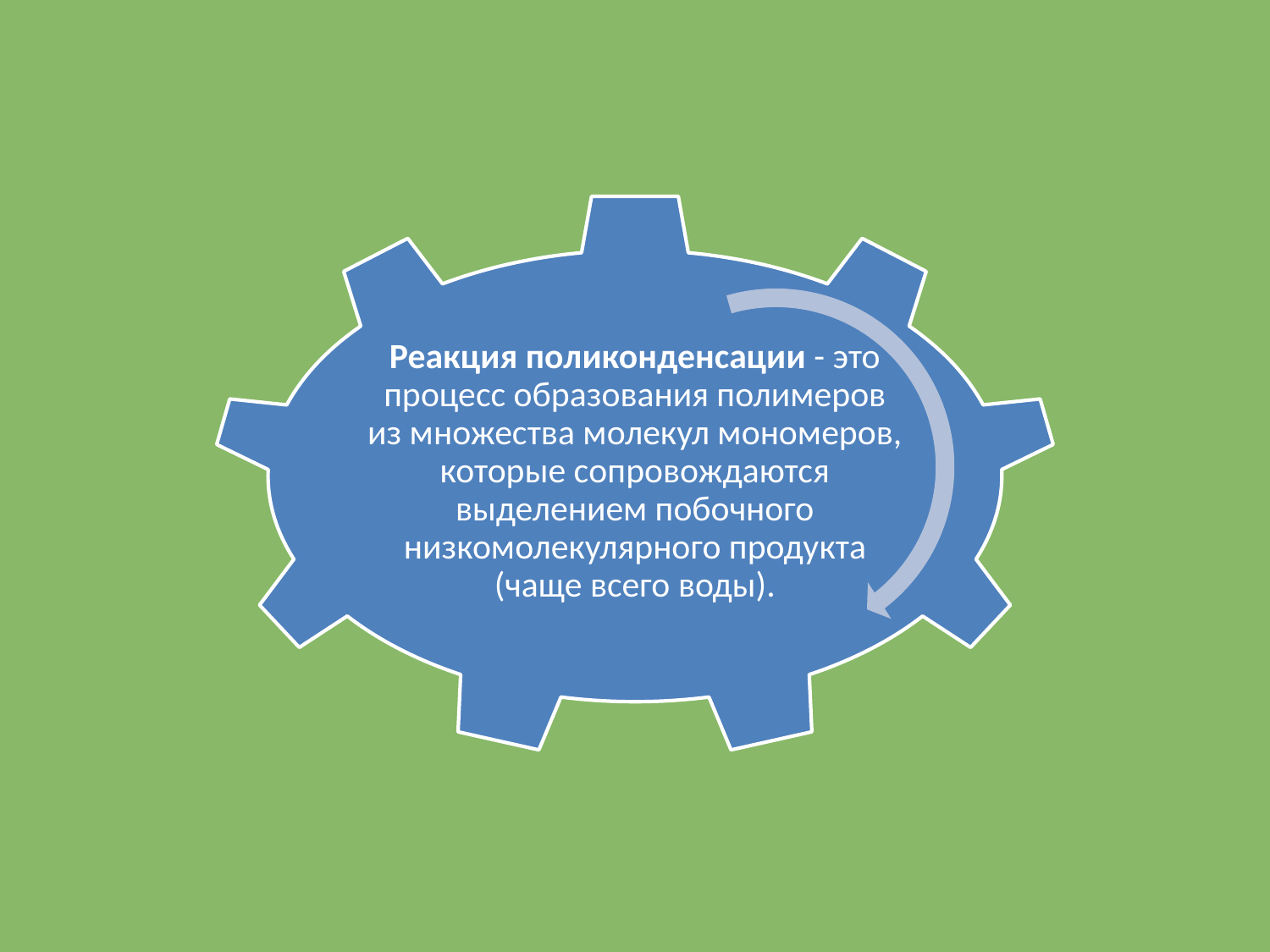

Реакция поликонденсации - это процесс образования полимеров из множества молекул мономеров, которые сопровождаются выделением побочного низкомолекулярного продукта (чаще всего воды).